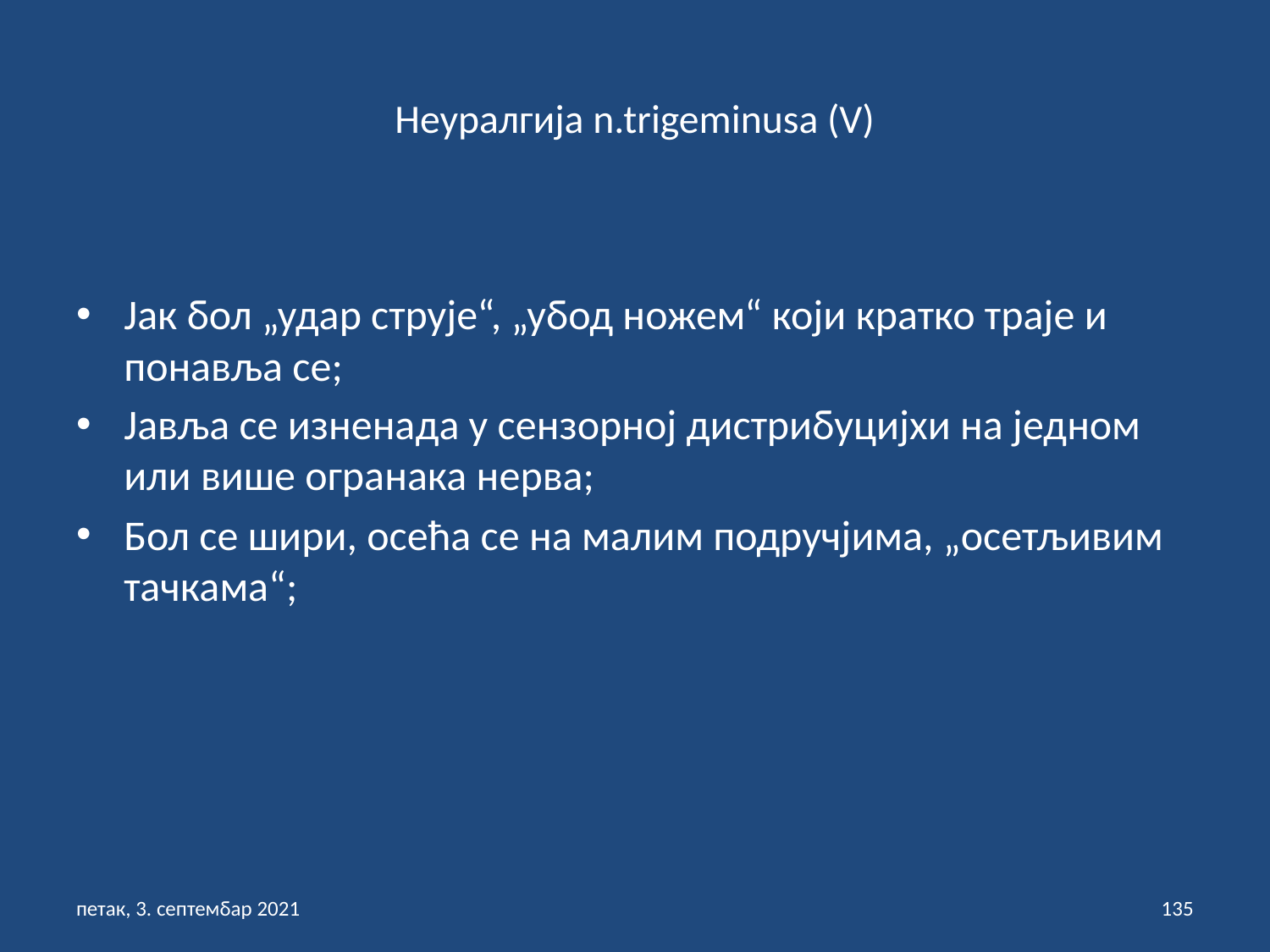

# Неуралгија n.trigeminusa (V)

Јак бол „удар струје“, „убод ножем“ који кратко траје и понавља се;
Јавља се изненада у сензорној дистрибуцијхи на једном или више огранака нерва;
Бол се шири, осећа се на малим подручјима, „осетљивим тачкама“;
петак, 3. септембар 2021
135